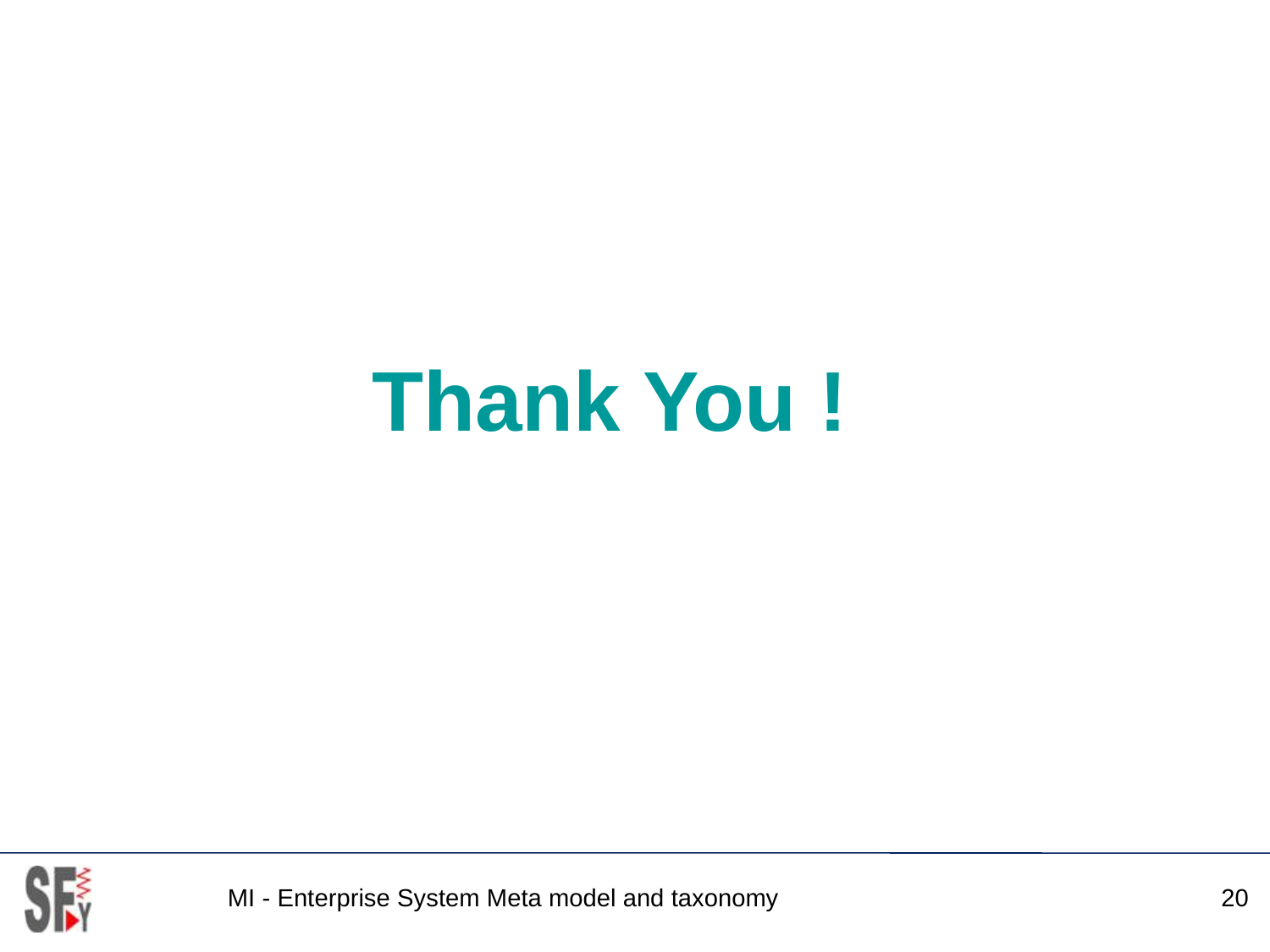

Thank You !
MI - Enterprise System Meta model and taxonomy
20